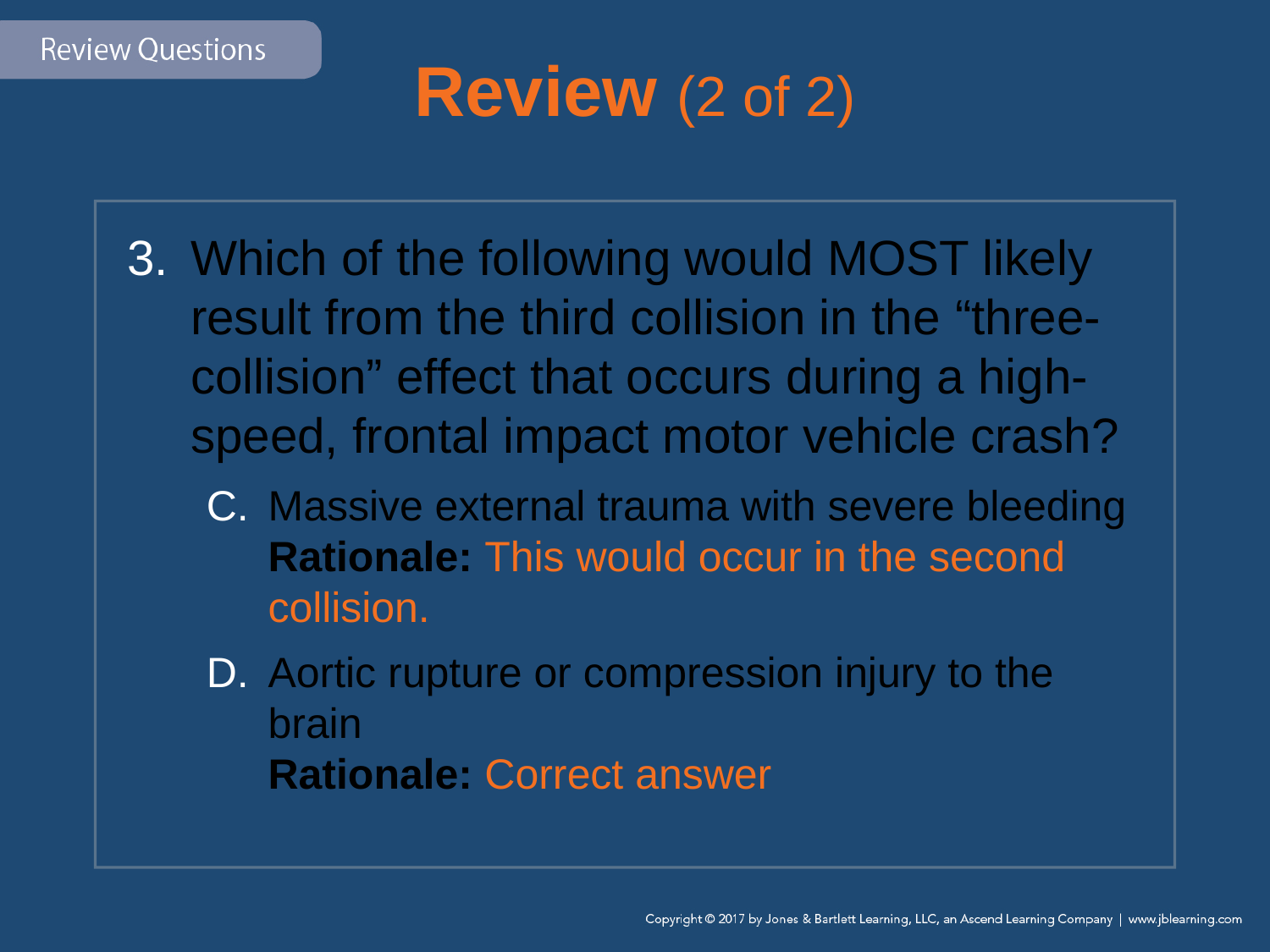

# Review (2 of 2)
Which of the following would MOST likely result from the third collision in the “three-collision” effect that occurs during a high-speed, frontal impact motor vehicle crash?
Massive external trauma with severe bleeding
Rationale: This would occur in the second collision.
Aortic rupture or compression injury to the brain
Rationale: Correct answer